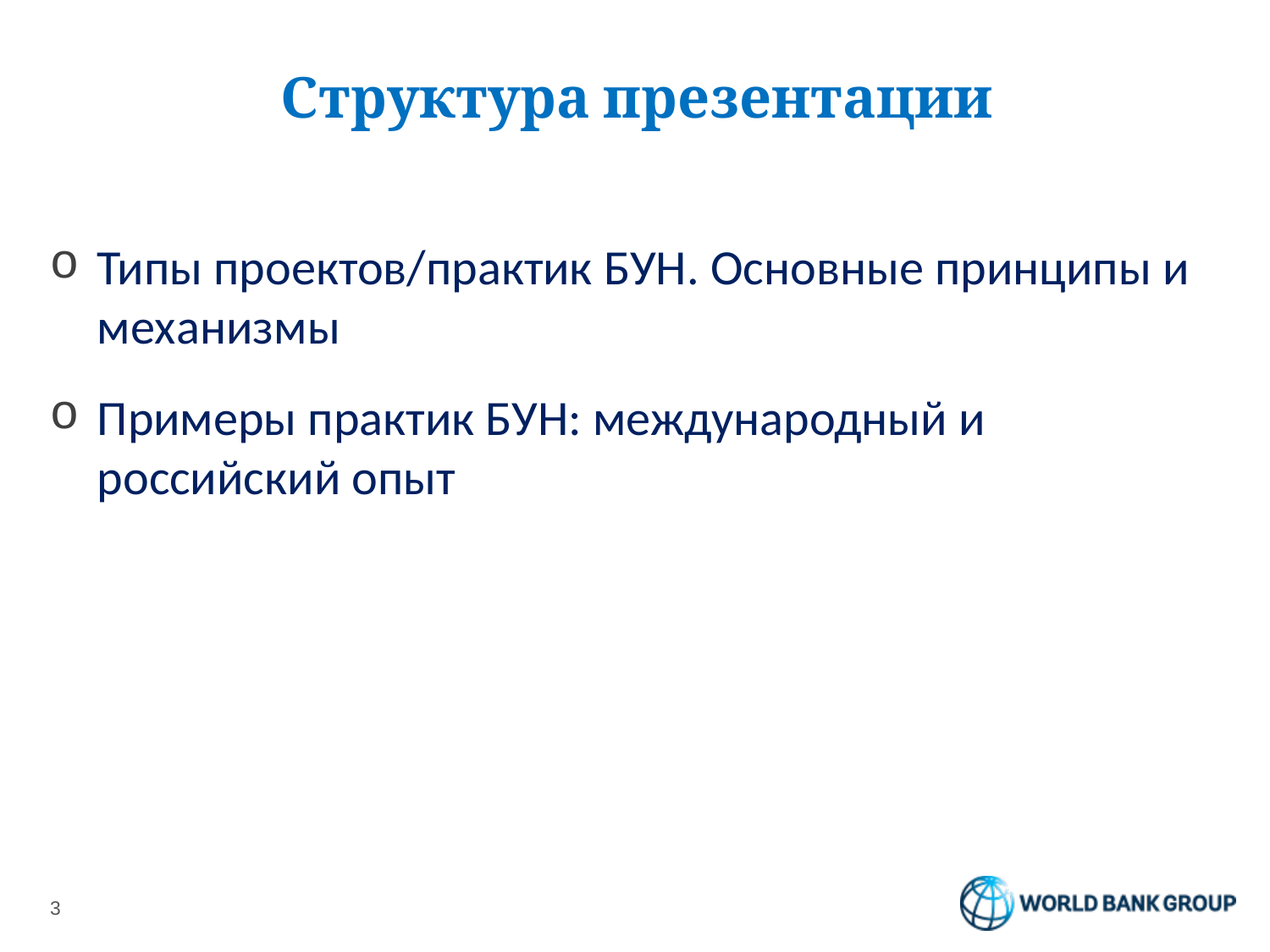

# Структура презентации
Типы проектов/практик БУН. Основные принципы и механизмы
Примеры практик БУН: международный и российский опыт
3